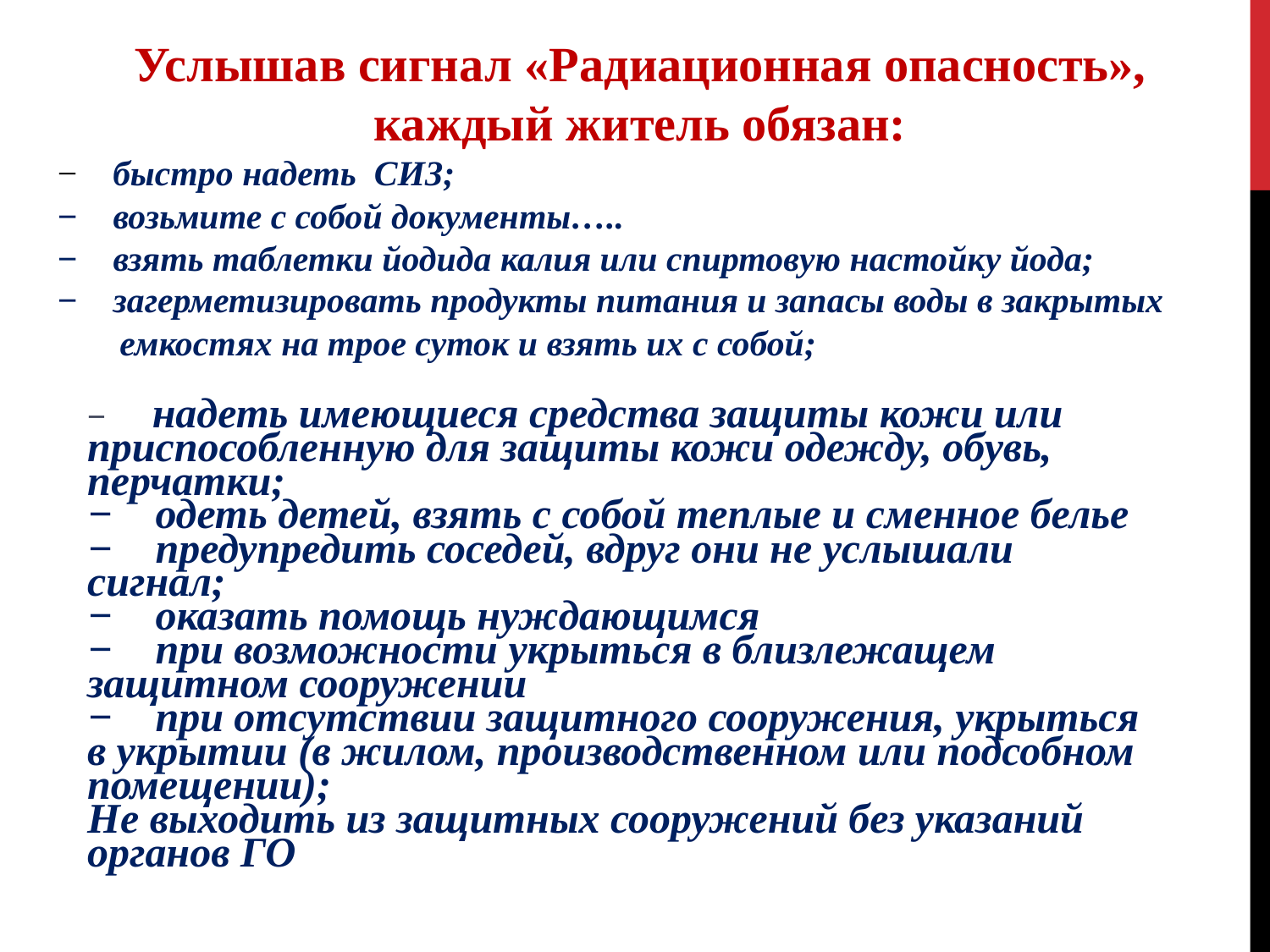

Услышав сигнал «Радиационная опасность», каждый житель обязан:
−    быстро надеть  СИЗ;
−    возьмите с собой документы…..
−    взять таблетки йодида калия или спиртовую настойку йода;
−    загерметизировать продукты питания и запасы воды в закрытых
       емкостях на трое суток и взять их с собой;

−    надеть имеющиеся средства защиты кожи или приспособленную для защиты кожи одежду, обувь, перчатки;
−    одеть детей, взять с собой теплые и сменное белье
−    предупредить соседей, вдруг они не услышали сигнал;
−    оказать помощь нуждающимся
−    при возможности укрыться в близлежащем защитном сооружении
−    при отсутствии защитного сооружения, укрыться в укрытии (в жилом, производственном или подсобном помещении);
Не выходить из защитных сооружений без указаний органов ГО